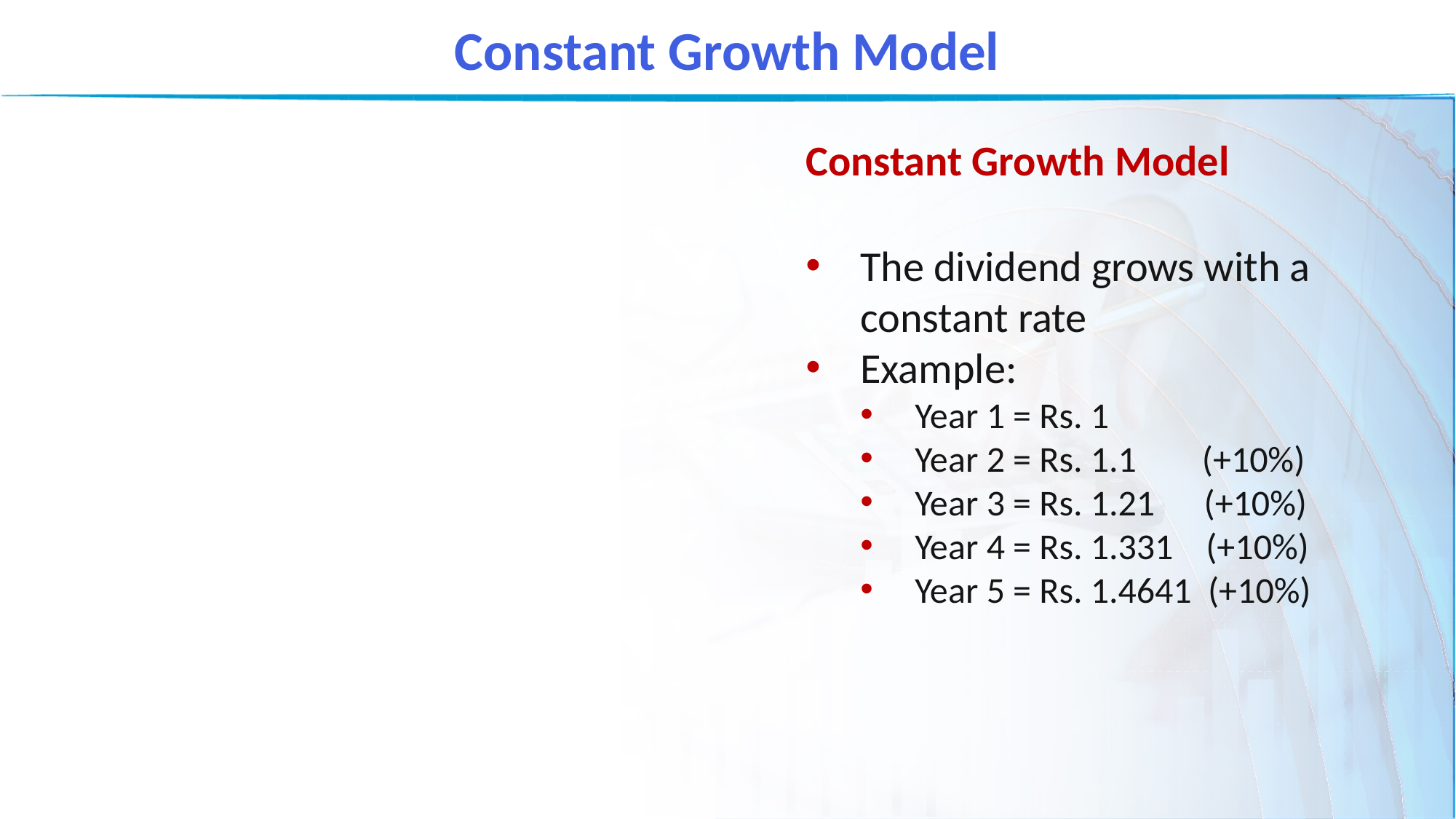

Constant Growth Model
Constant Growth Model

The dividend grows with a constant rate
Example:
Year 1 = Rs. 1
Year 2 = Rs. 1.1        (+10%)
Year 3 = Rs. 1.21      (+10%)
Year 4 = Rs. 1.331    (+10%)
Year 5 = Rs. 1.4641  (+10%)